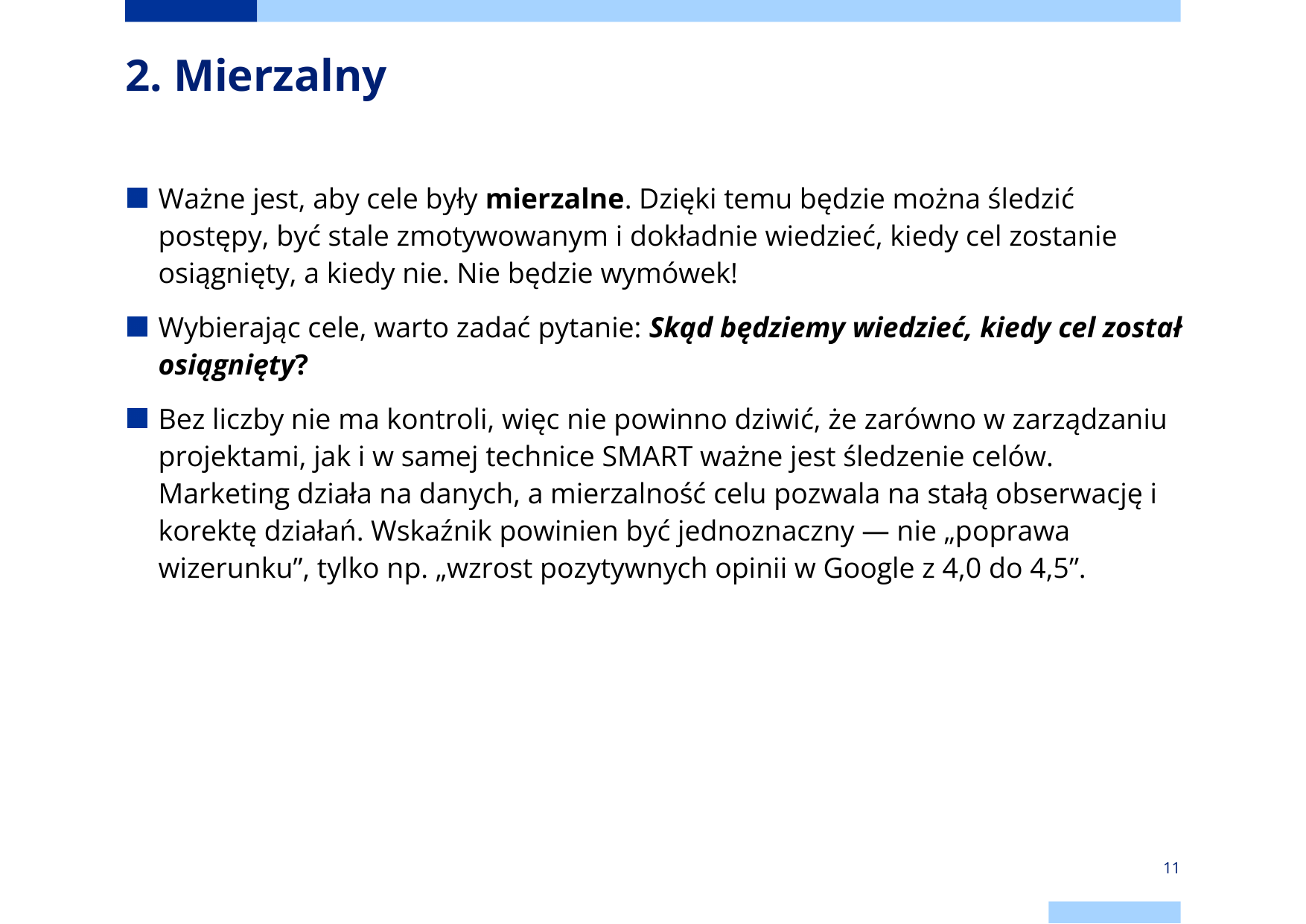

# 2. Mierzalny
Ważne jest, aby cele były mierzalne. Dzięki temu będzie można śledzić postępy, być stale zmotywowanym i dokładnie wiedzieć, kiedy cel zostanie osiągnięty, a kiedy nie. Nie będzie wymówek!
Wybierając cele, warto zadać pytanie: Skąd będziemy wiedzieć, kiedy cel został osiągnięty?
Bez liczby nie ma kontroli, więc nie powinno dziwić, że zarówno w zarządzaniu projektami, jak i w samej technice SMART ważne jest śledzenie celów. Marketing działa na danych, a mierzalność celu pozwala na stałą obserwację i korektę działań. Wskaźnik powinien być jednoznaczny — nie „poprawa wizerunku”, tylko np. „wzrost pozytywnych opinii w Google z 4,0 do 4,5”.
11